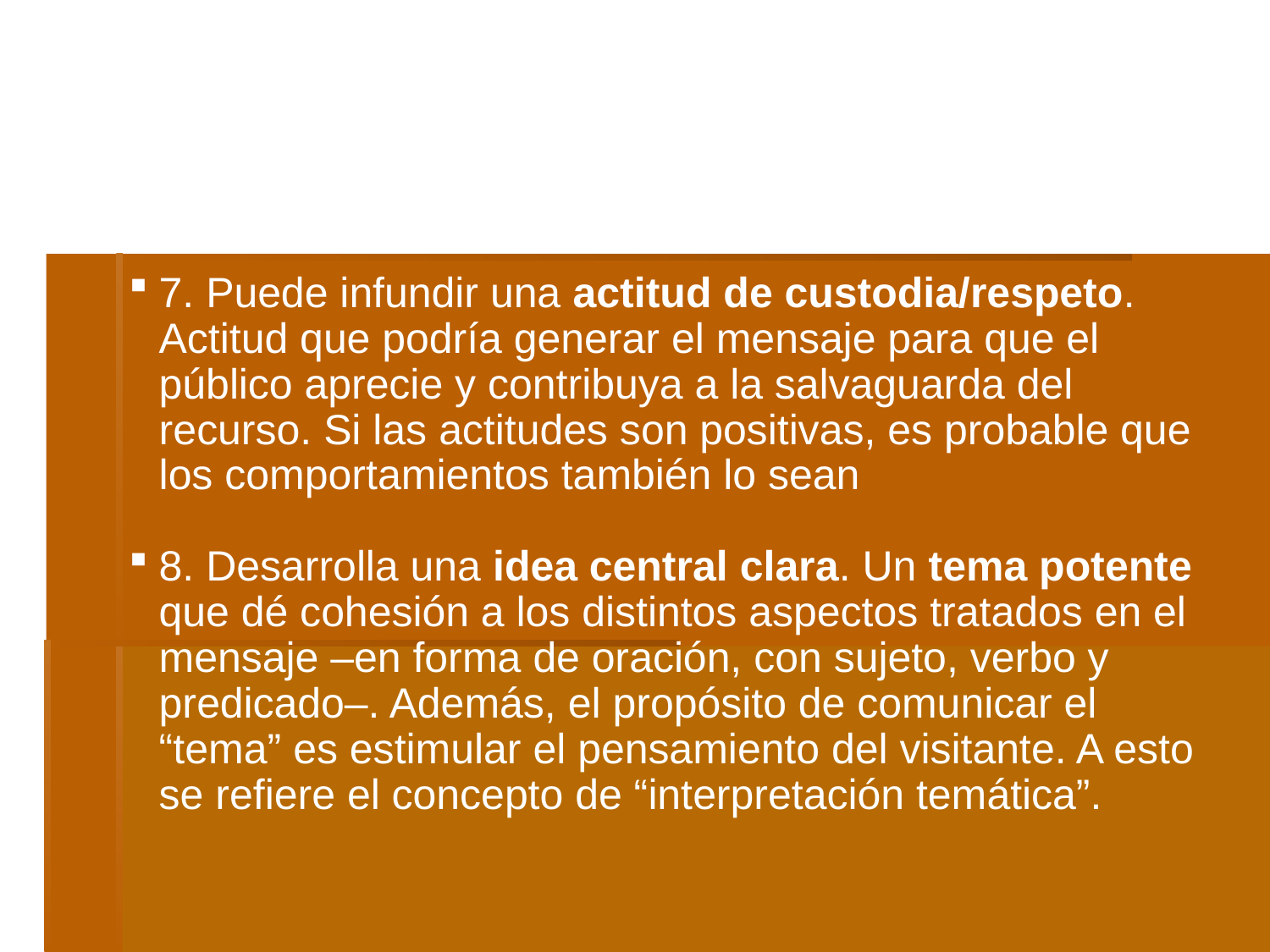

7. Puede infundir una actitud de custodia/respeto. Actitud que podría generar el mensaje para que el público aprecie y contribuya a la salvaguarda del recurso. Si las actitudes son positivas, es probable que los comportamientos también lo sean

8. Desarrolla una idea central clara. Un tema potente que dé cohesión a los distintos aspectos tratados en el mensaje –en forma de oración, con sujeto, verbo y predicado–. Además, el propósito de comunicar el “tema” es estimular el pensamiento del visitante. A esto se refiere el concepto de “interpretación temática”.